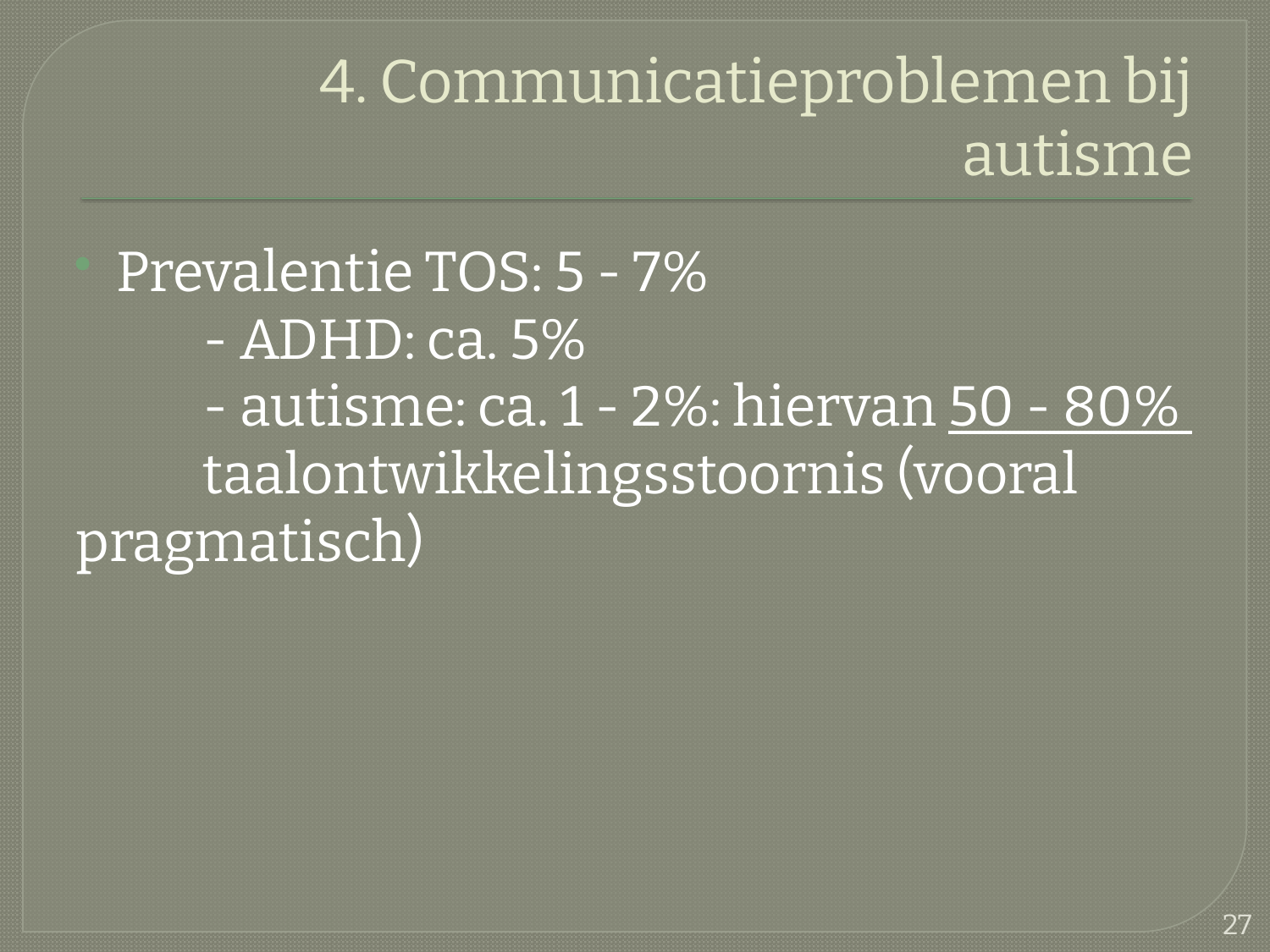

# 4. Communicatieproblemen bij autisme
Prevalentie TOS: 5 - 7%
	- ADHD: ca. 5%
	- autisme: ca. 1 - 2%: hiervan 50 - 80% 	taalontwikkelingsstoornis (vooral 	pragmatisch)

27